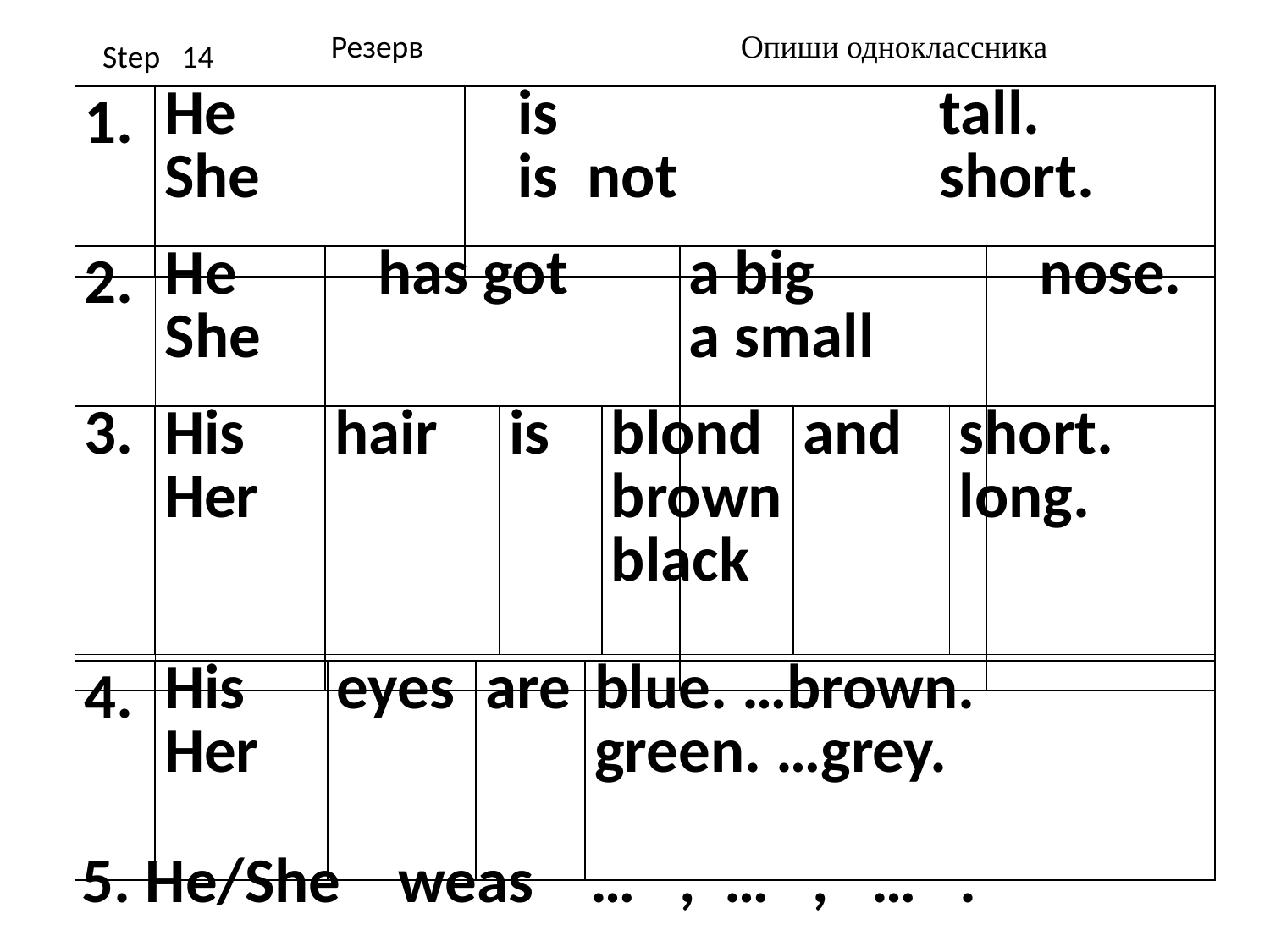

Резерв
    Опиши одноклассника
Step   14
| 1. | He She | is is not | tall. short. |
| --- | --- | --- | --- |
| 2. | He She | has got | a big a small | nose. |
| --- | --- | --- | --- | --- |
| 3. | His Her | hair | is | blond brown black | and | short. long. |
| --- | --- | --- | --- | --- | --- | --- |
| 4. | His Her | eyes | are | blue. …brown. green. …grey. |
| --- | --- | --- | --- | --- |
5. He/She    weas    …   ,  …   ,   …   .